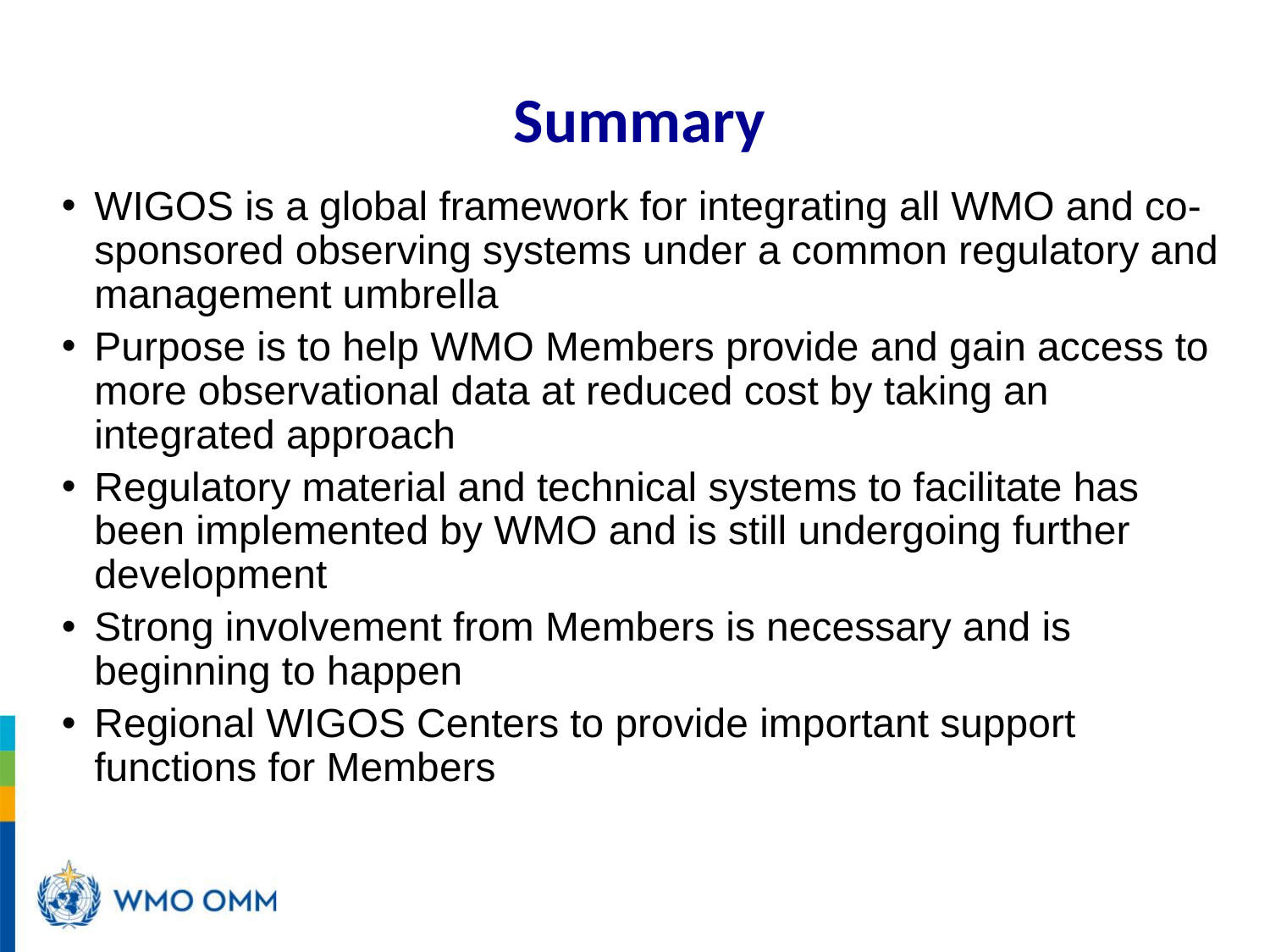

# Summary
WIGOS is a global framework for integrating all WMO and co-sponsored observing systems under a common regulatory and management umbrella
Purpose is to help WMO Members provide and gain access to more observational data at reduced cost by taking an integrated approach
Regulatory material and technical systems to facilitate has been implemented by WMO and is still undergoing further development
Strong involvement from Members is necessary and is beginning to happen
Regional WIGOS Centers to provide important support functions for Members